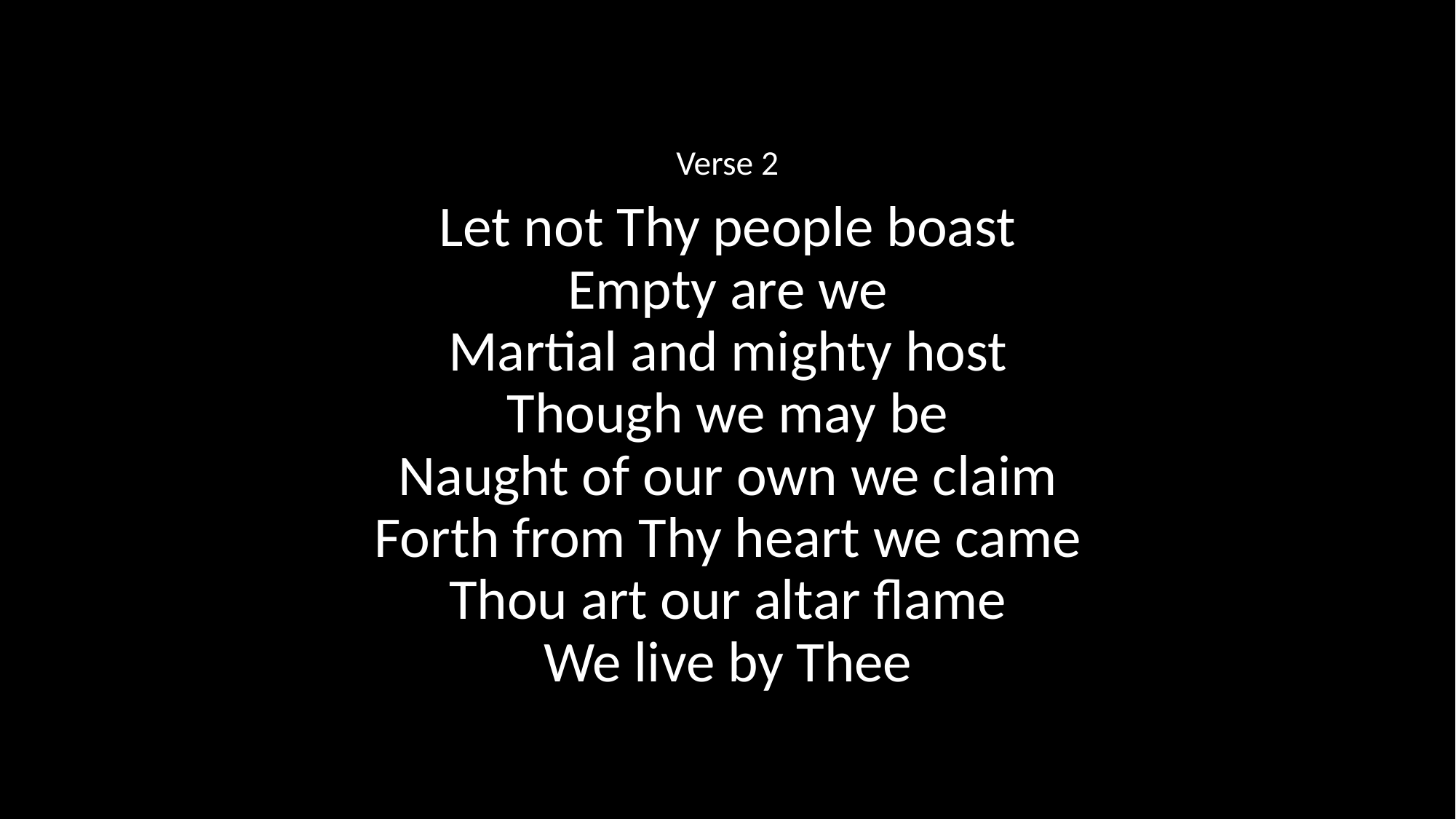

Verse 2
Let not Thy people boast
Empty are we
Martial and mighty host
Though we may be
Naught of our own we claim
Forth from Thy heart we came
Thou art our altar flame
We live by Thee